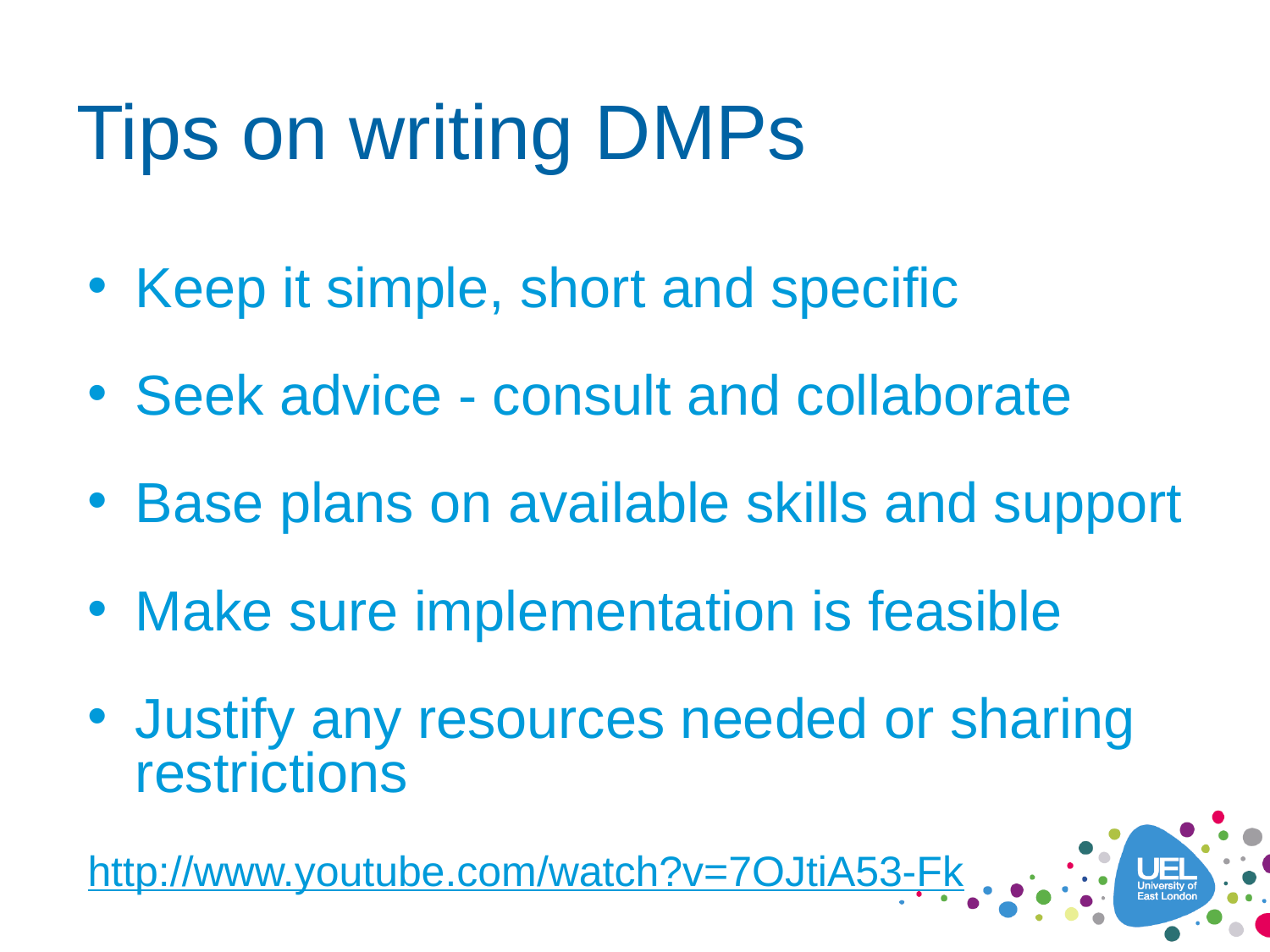

# Tips on writing DMPs
Keep it simple, short and specific
Seek advice - consult and collaborate
Base plans on available skills and support
Make sure implementation is feasible
Justify any resources needed or sharing restrictions
http://www.youtube.com/watch?v=7OJtiA53-Fk